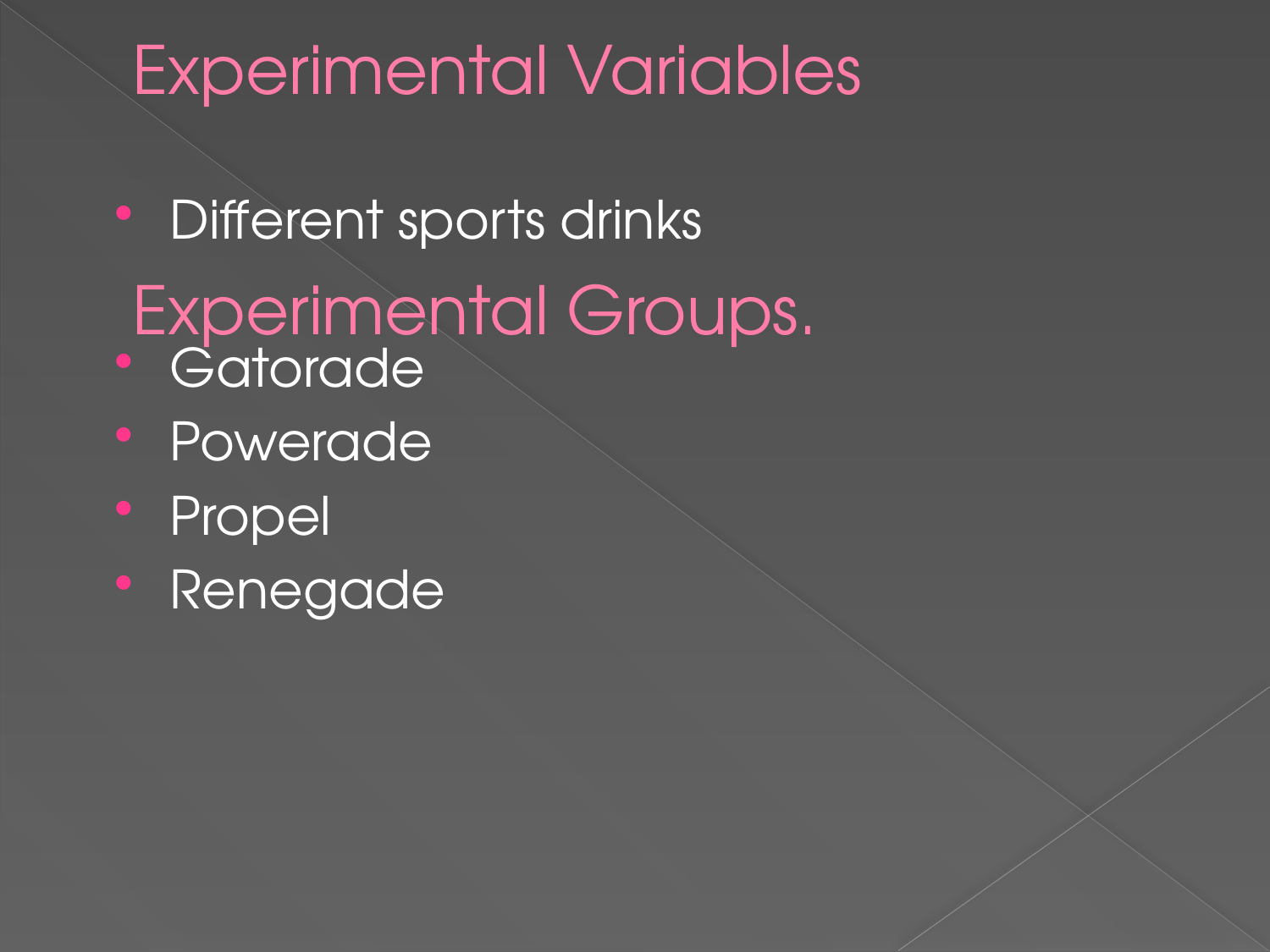

# Experimental Variables Experimental Groups.
Different sports drinks

Gatorade
Powerade
Propel
Renegade